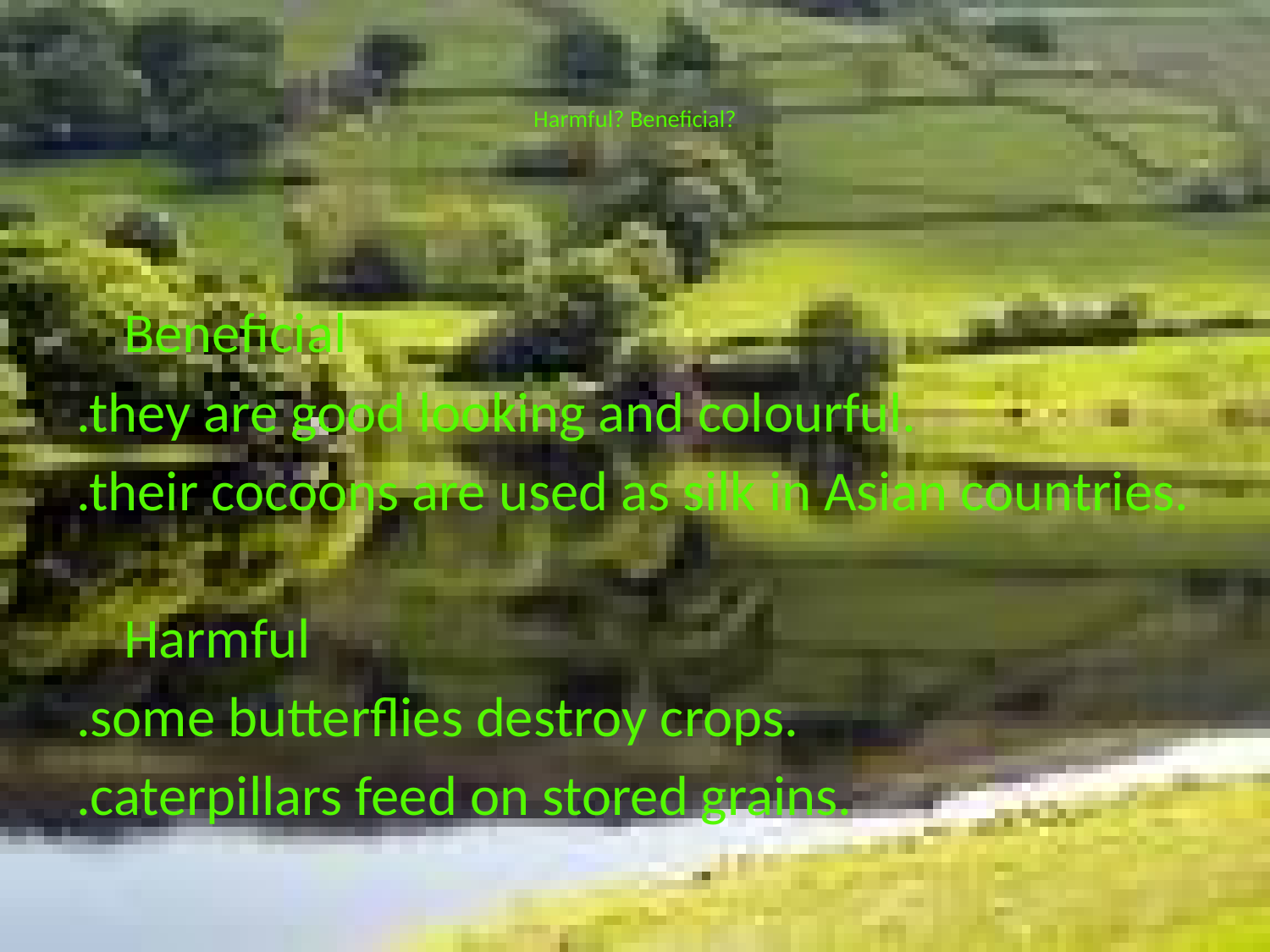

# Harmful? Beneficial?
Beneficial
.they are good looking and colourful.
.their cocoons are used as silk in Asian countries.
Harmful
.some butterflies destroy crops.
.caterpillars feed on stored grains.